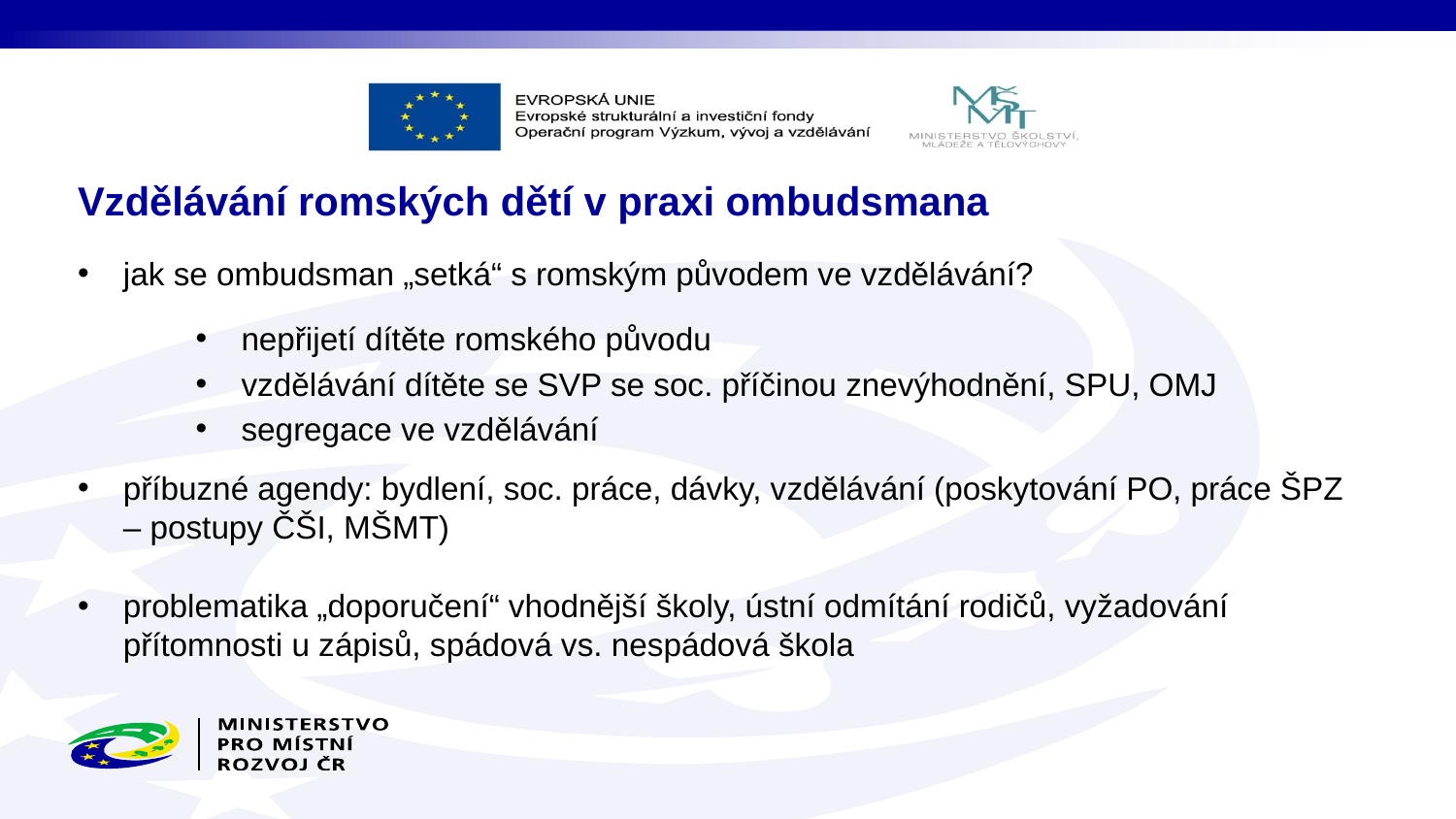

# Vzdělávání romských dětí v praxi ombudsmana
jak se ombudsman „setká“ s romským původem ve vzdělávání?
nepřijetí dítěte romského původu
vzdělávání dítěte se SVP se soc. příčinou znevýhodnění, SPU, OMJ
segregace ve vzdělávání
příbuzné agendy: bydlení, soc. práce, dávky, vzdělávání (poskytování PO, práce ŠPZ – postupy ČŠI, MŠMT)
problematika „doporučení“ vhodnější školy, ústní odmítání rodičů, vyžadování přítomnosti u zápisů, spádová vs. nespádová škola